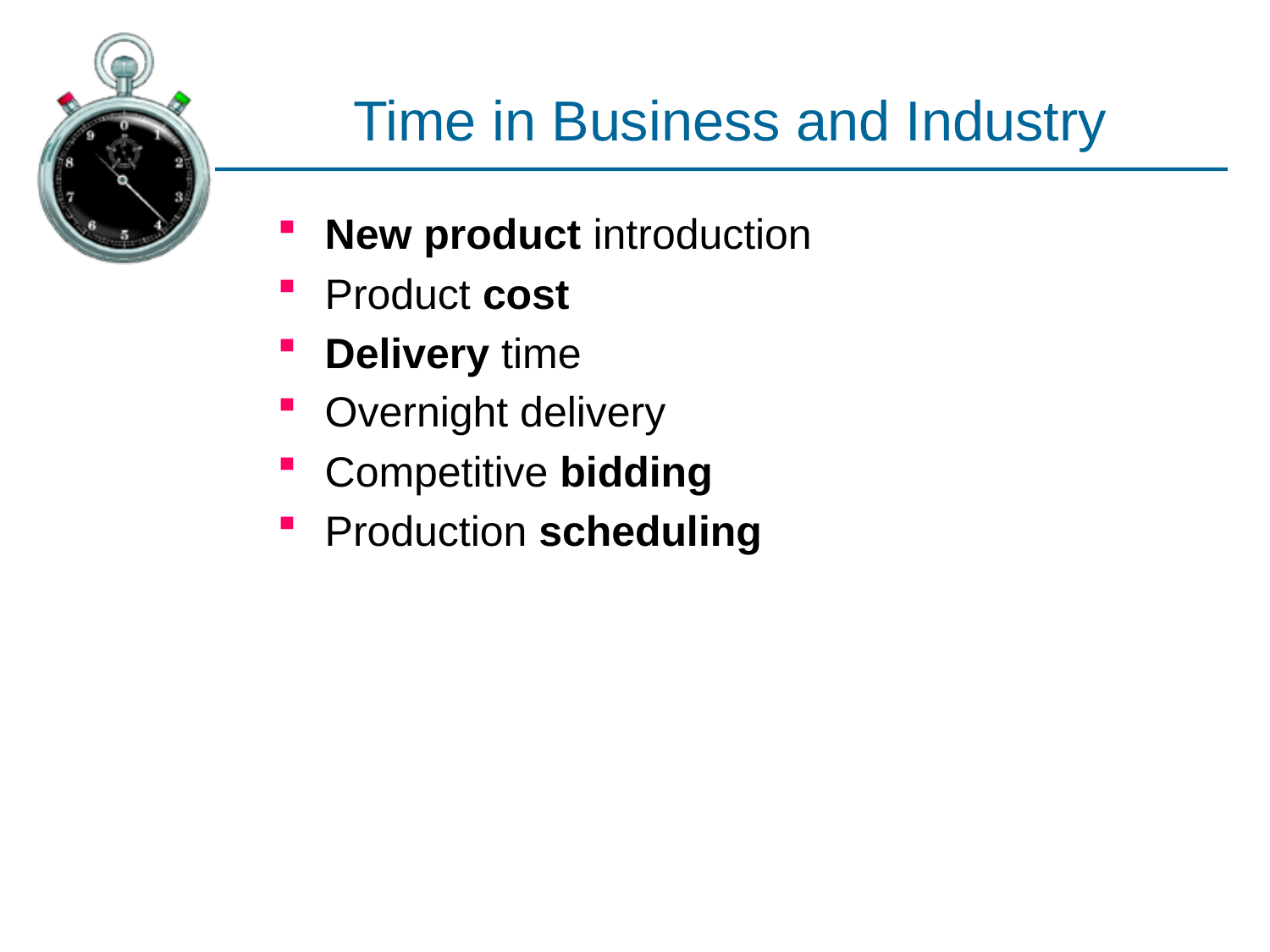

# Time in Business and Industry
New product introduction
Product cost
Delivery time
Overnight delivery
Competitive bidding
Production scheduling